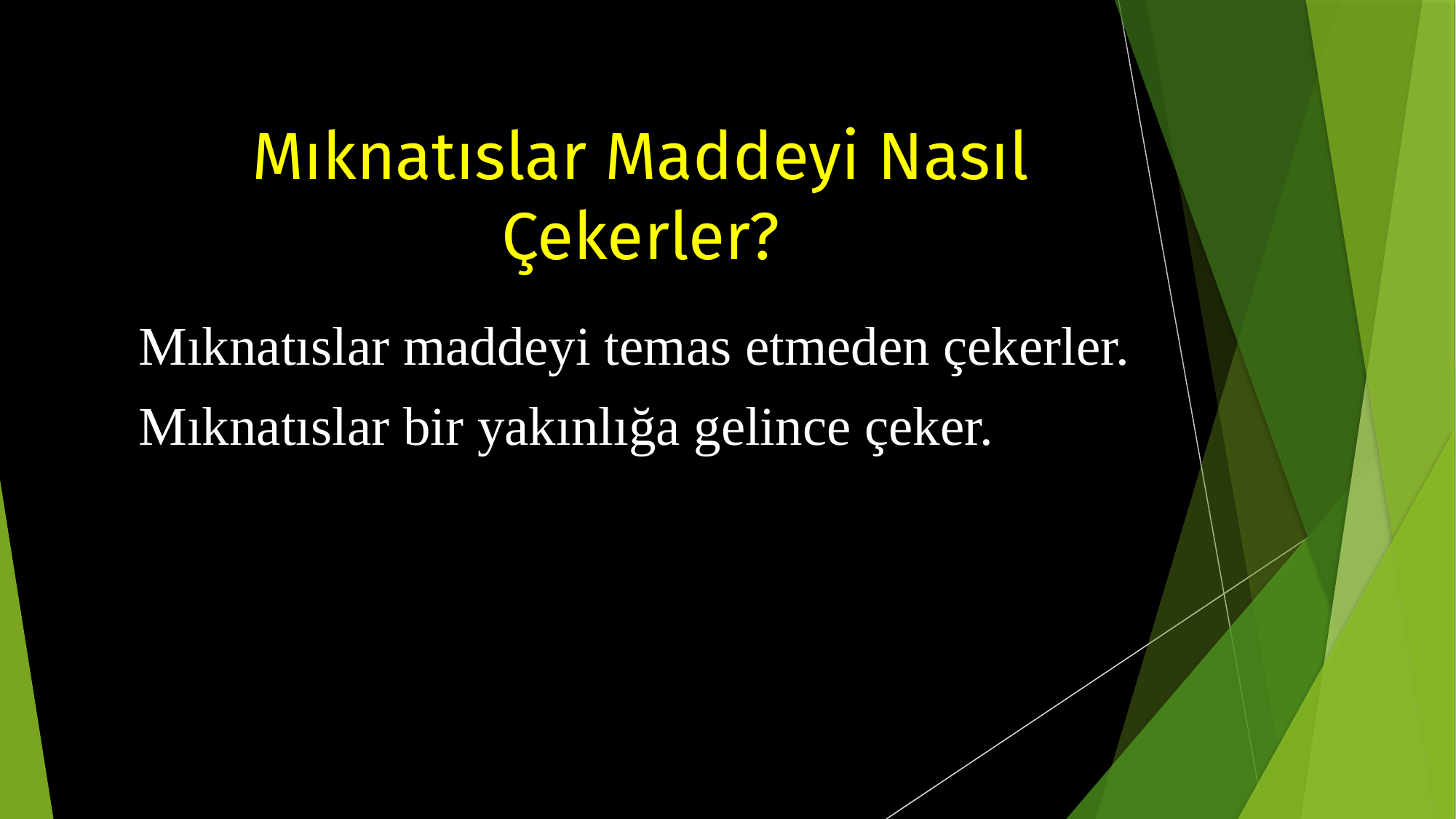

# Mıknatıslar Maddeyi Nasıl Çekerler?
Mıknatıslar maddeyi temas etmeden çekerler.
Mıknatıslar bir yakınlığa gelince çeker.